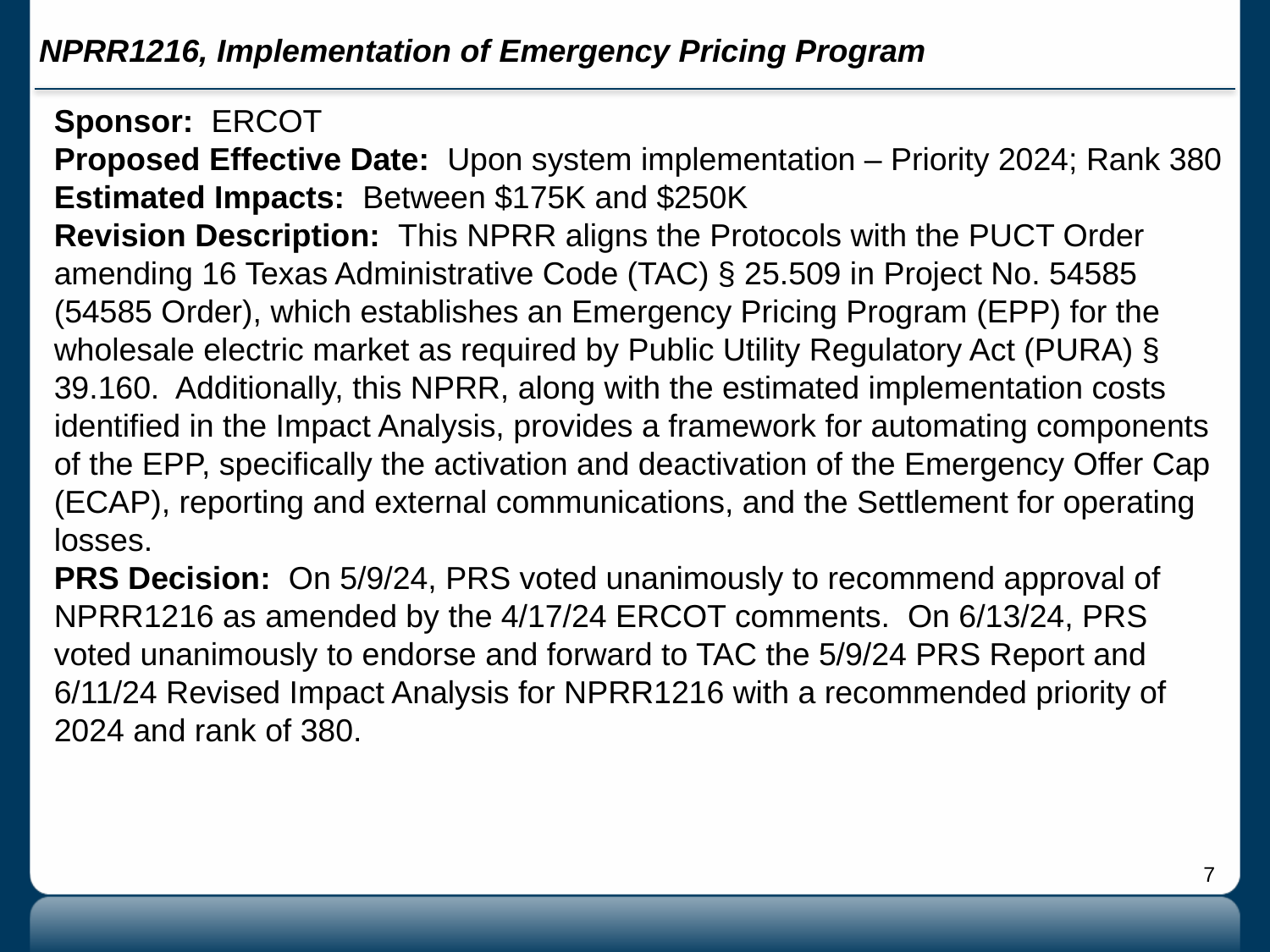

# NPRR1216, Implementation of Emergency Pricing Program
Sponsor:  ERCOT
Proposed Effective Date:  Upon system implementation – Priority 2024; Rank 380
Estimated Impacts:  Between $175K and $250K
Revision Description:  This NPRR aligns the Protocols with the PUCT Order amending 16 Texas Administrative Code (TAC) § 25.509 in Project No. 54585 (54585 Order), which establishes an Emergency Pricing Program (EPP) for the wholesale electric market as required by Public Utility Regulatory Act (PURA) § 39.160.  Additionally, this NPRR, along with the estimated implementation costs identified in the Impact Analysis, provides a framework for automating components of the EPP, specifically the activation and deactivation of the Emergency Offer Cap (ECAP), reporting and external communications, and the Settlement for operating losses.
PRS Decision:  On 5/9/24, PRS voted unanimously to recommend approval of NPRR1216 as amended by the 4/17/24 ERCOT comments.  On 6/13/24, PRS voted unanimously to endorse and forward to TAC the 5/9/24 PRS Report and 6/11/24 Revised Impact Analysis for NPRR1216 with a recommended priority of 2024 and rank of 380.